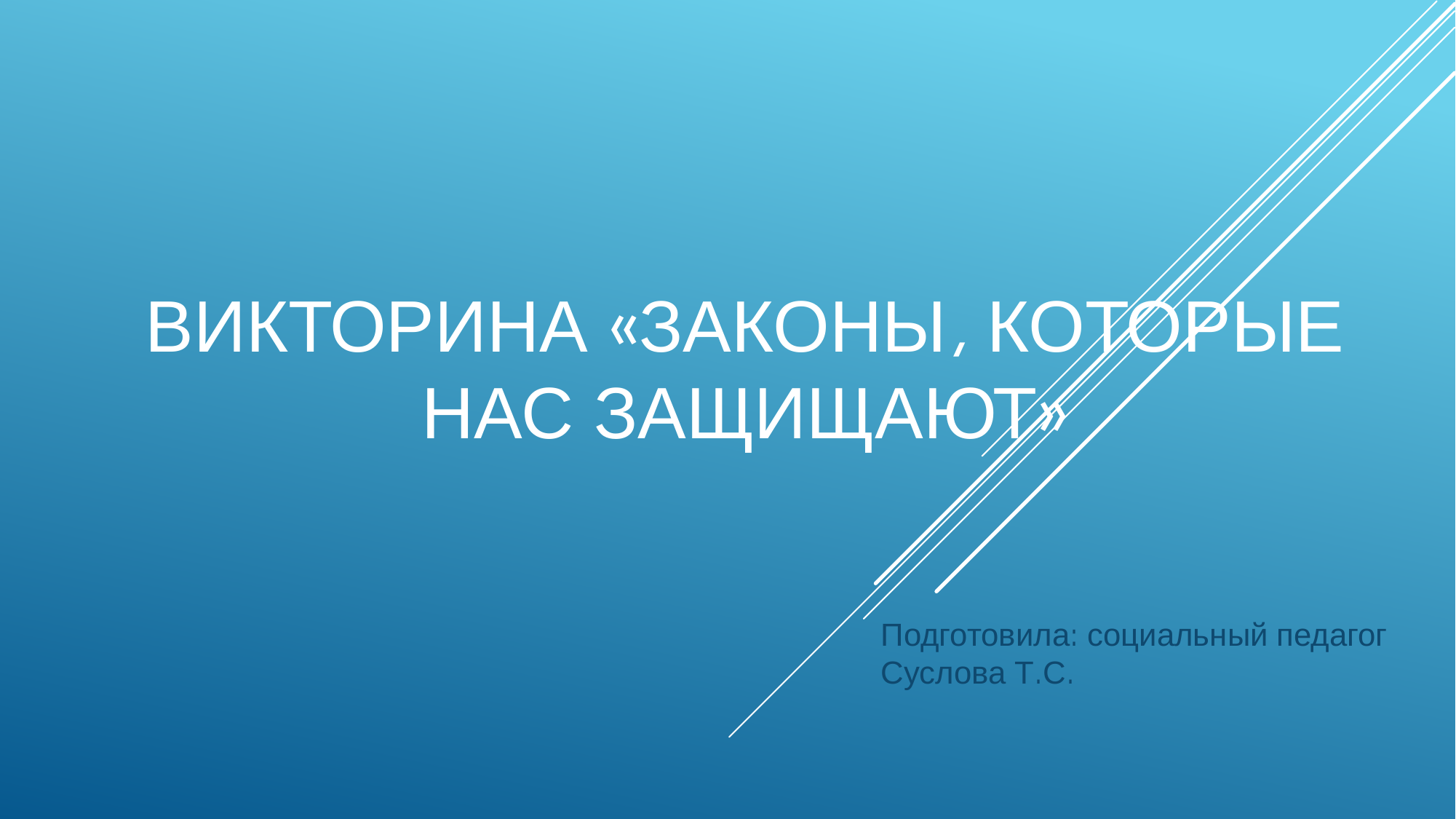

# Викторина «Законы, которые нас защищают»
Подготовила: социальный педагог Суслова Т.С.